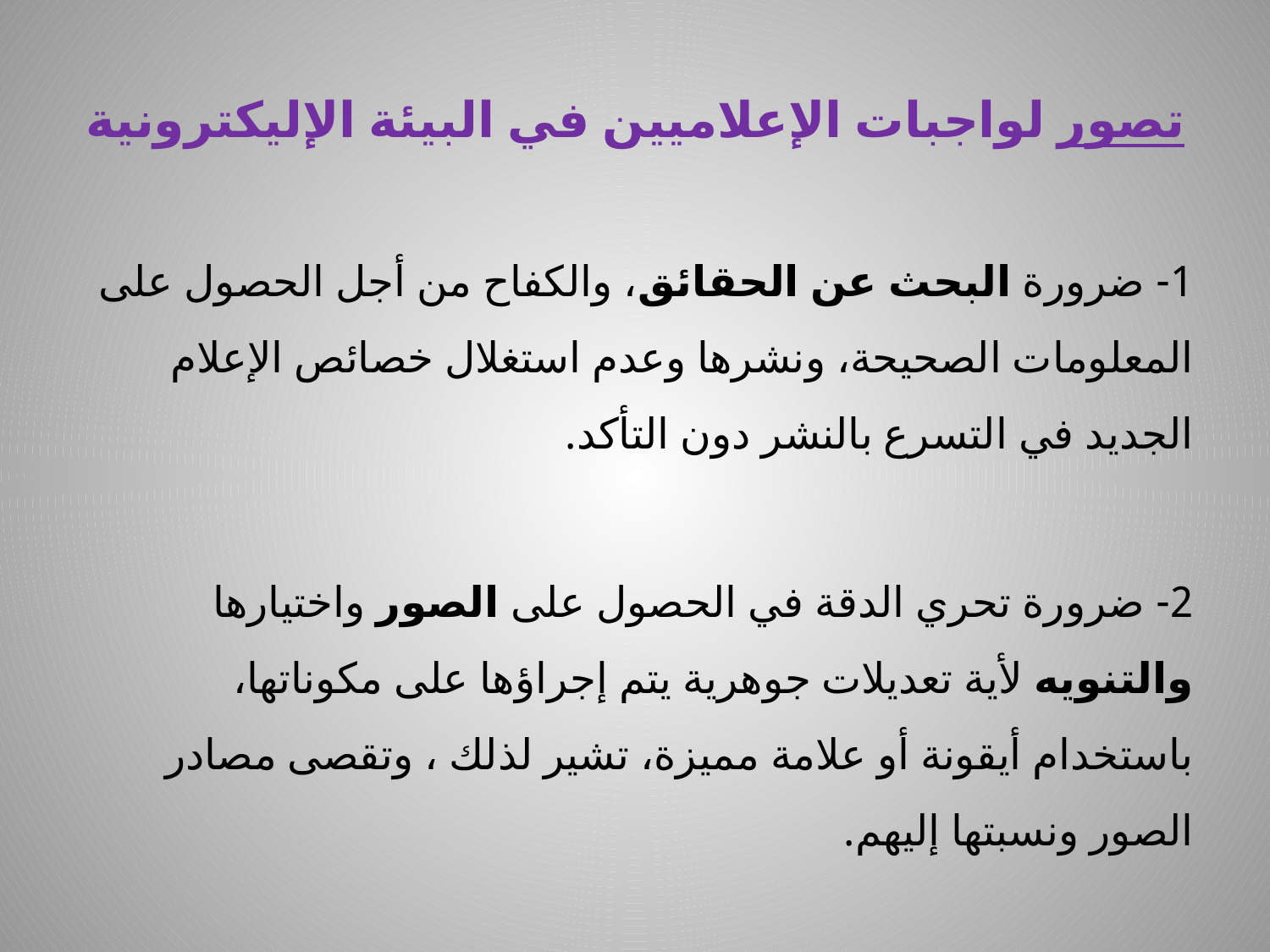

# تصور لواجبات الإعلاميين في البيئة الإليكترونية
1- ضرورة البحث عن الحقائق، والكفاح من أجل الحصول على المعلومات الصحيحة، ونشرها وعدم استغلال خصائص الإعلام الجديد في التسرع بالنشر دون التأكد.

2- ضرورة تحري الدقة في الحصول على الصور واختيارها والتنويه لأية تعديلات جوهرية يتم إجراؤها على مكوناتها، باستخدام أيقونة أو علامة مميزة، تشير لذلك ، وتقصى مصادر الصور ونسبتها إليهم.